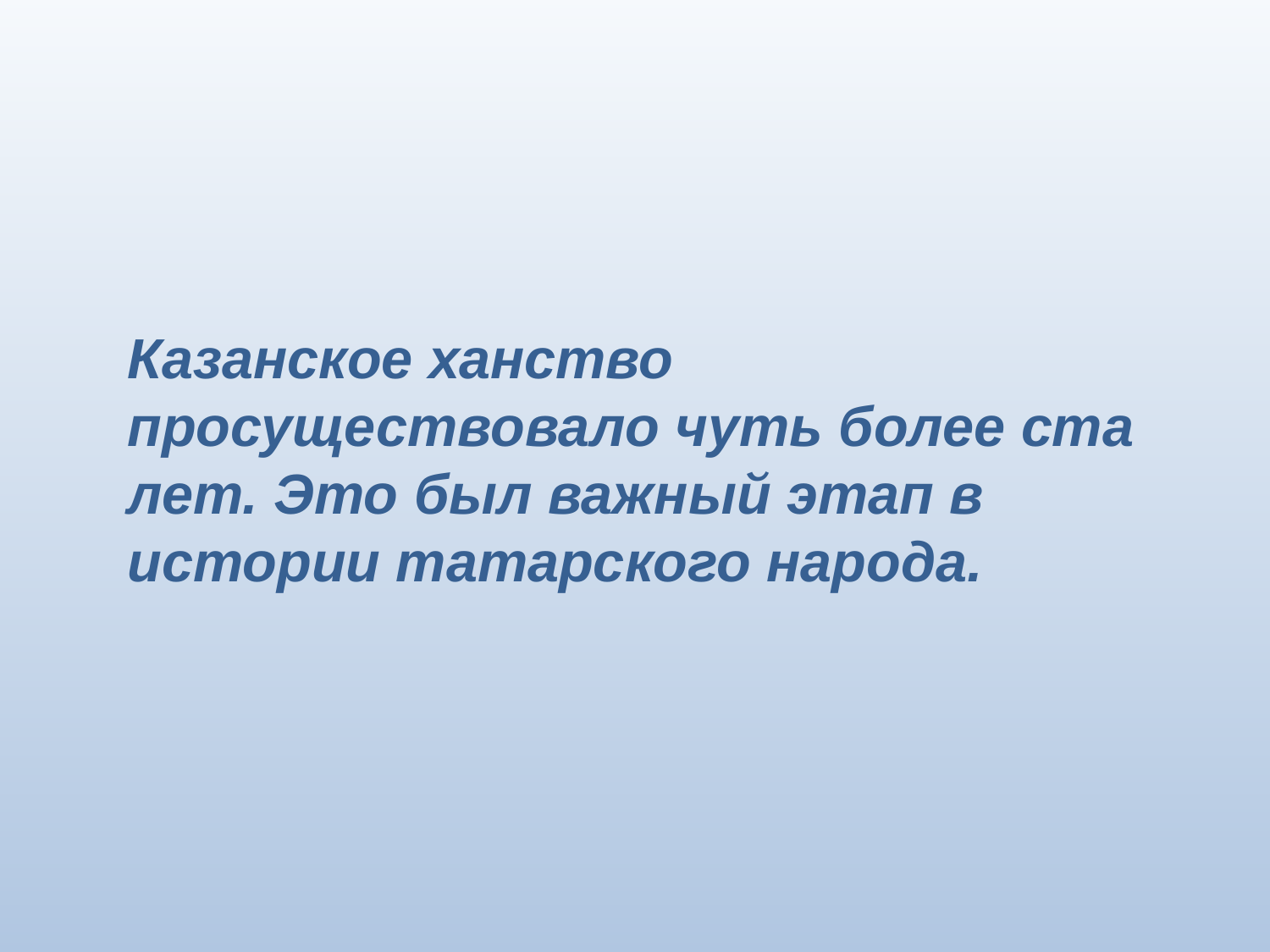

Казанское ханство просуществовало чуть более ста лет. Это был важный этап в истории татарского народа.